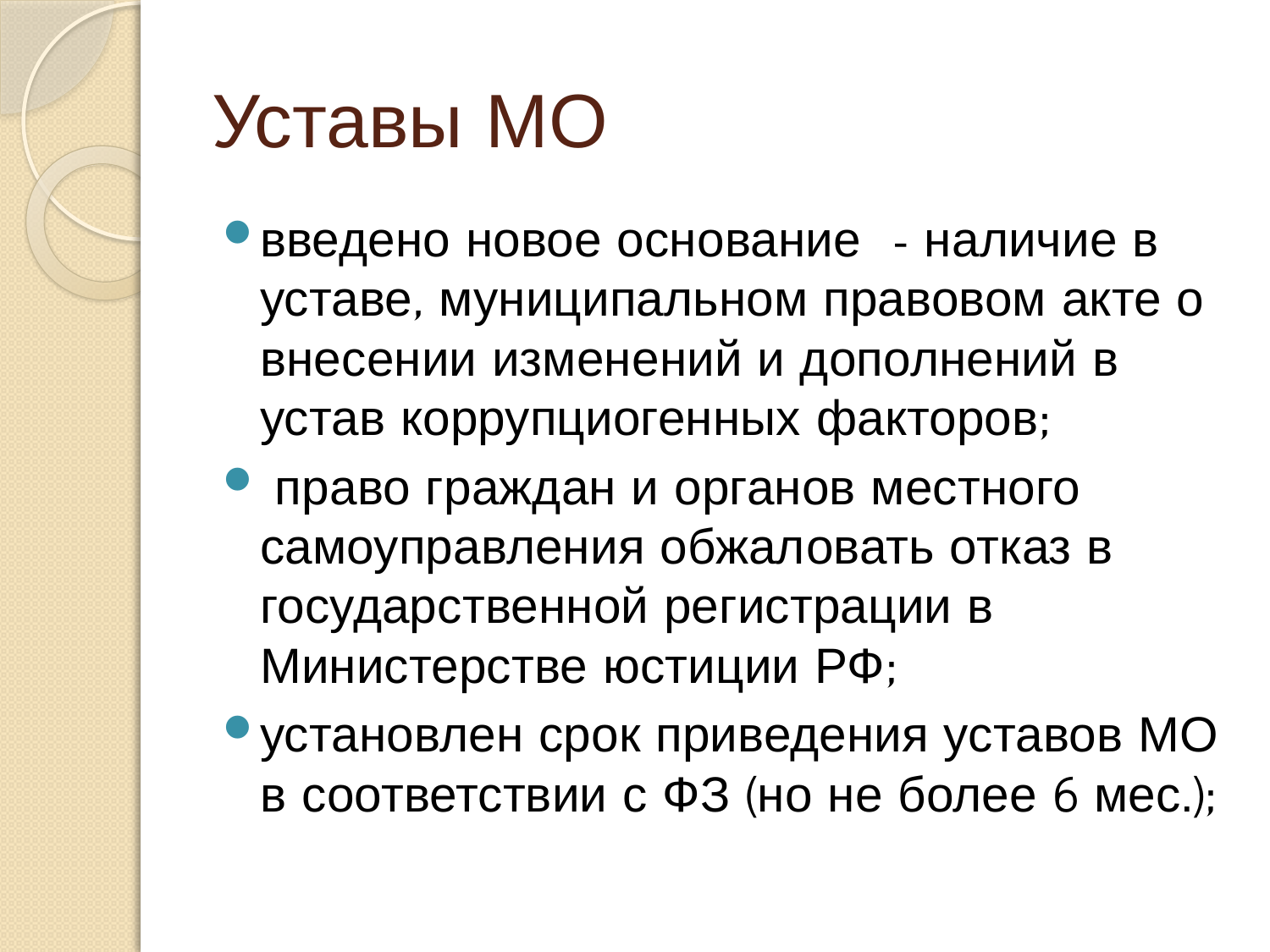

# Уставы МО
введено новое основание  - наличие в уставе, муниципальном правовом акте о внесении изменений и дополнений в устав коррупциогенных факторов;
 право граждан и органов местного самоуправления обжаловать отказ в государственной регистрации в Министерстве юстиции РФ;
установлен срок приведения уставов МО в соответствии с ФЗ (но не более 6 мес.);